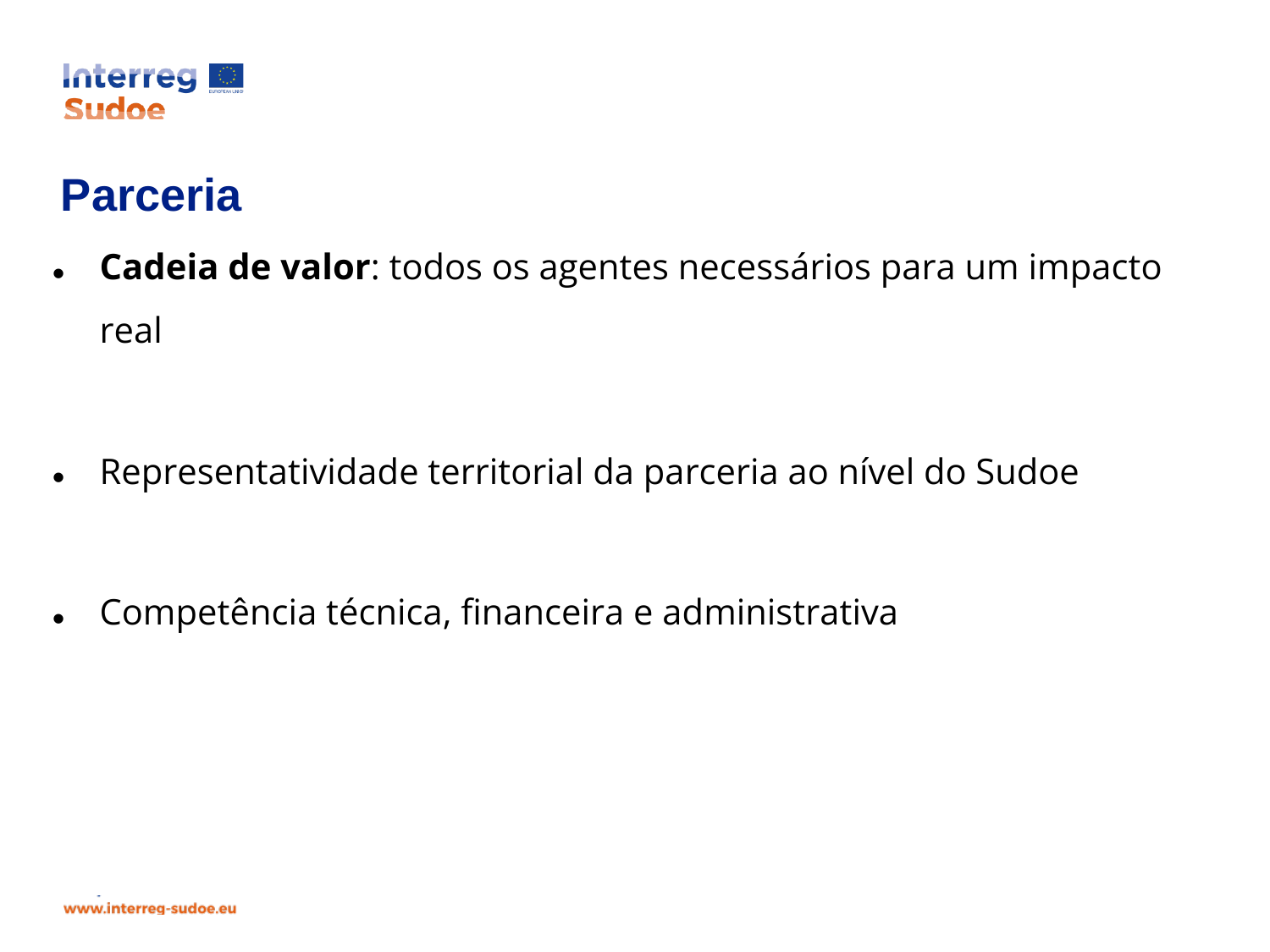

Cadeia de valor: todos os agentes necessários para um impacto real

Representatividade territorial da parceria ao nível do Sudoe

Competência técnica, financeira e administrativa
# Parceria